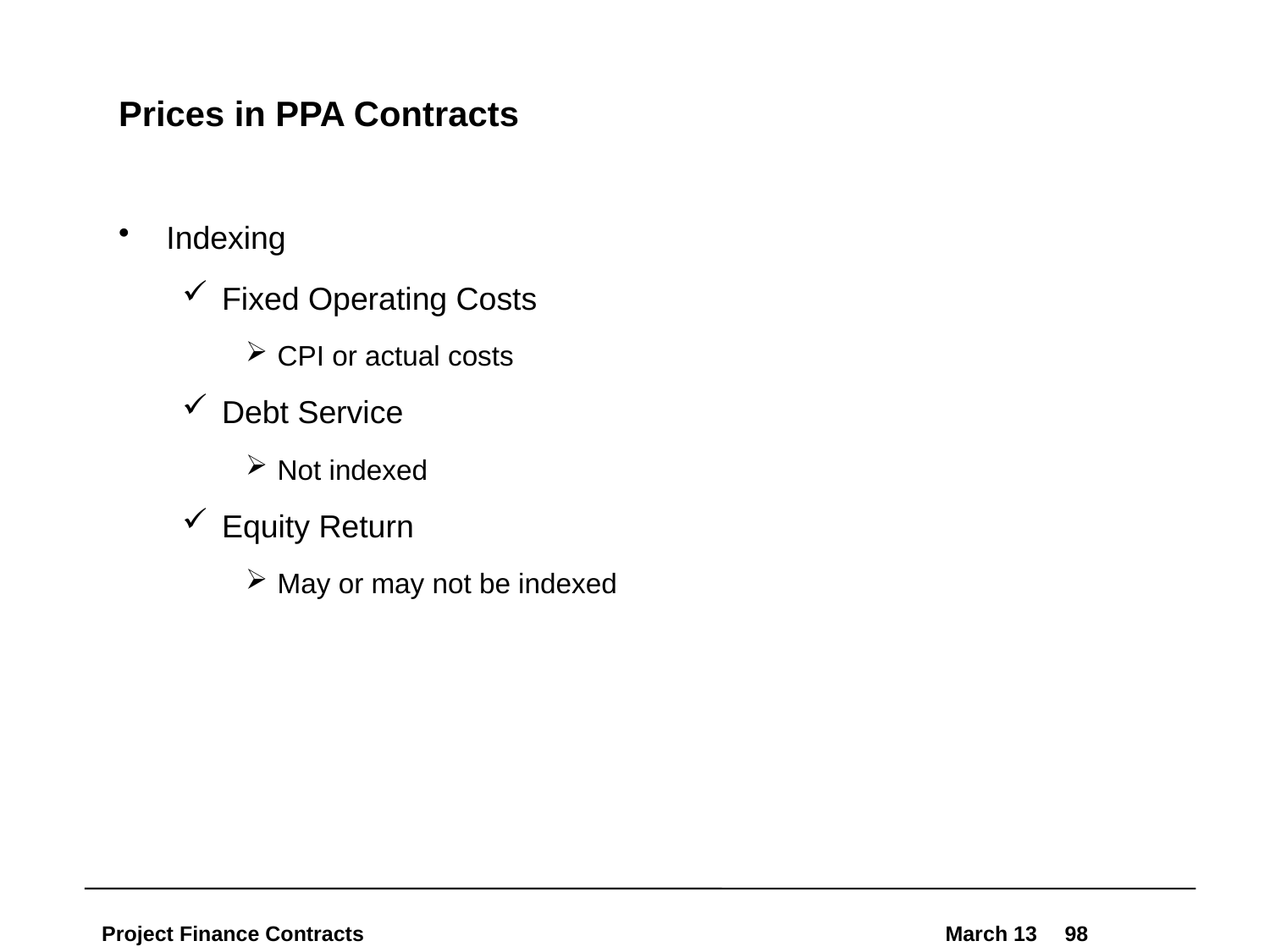

# Prices in PPA Contracts
Indexing
Fixed Operating Costs
CPI or actual costs
Debt Service
Not indexed
Equity Return
May or may not be indexed